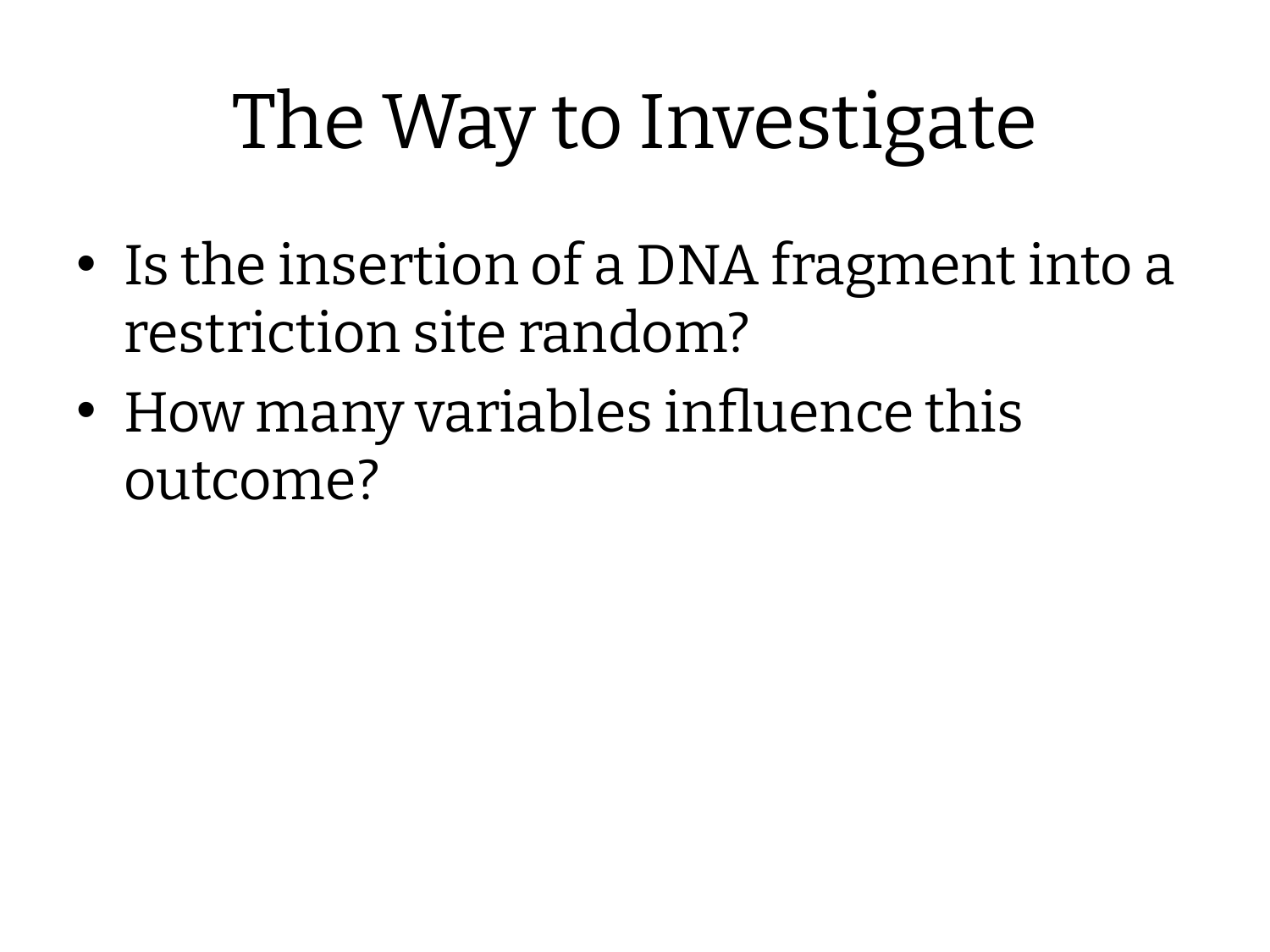

# The Way to Investigate
Is the insertion of a DNA fragment into a restriction site random?
How many variables influence this outcome?